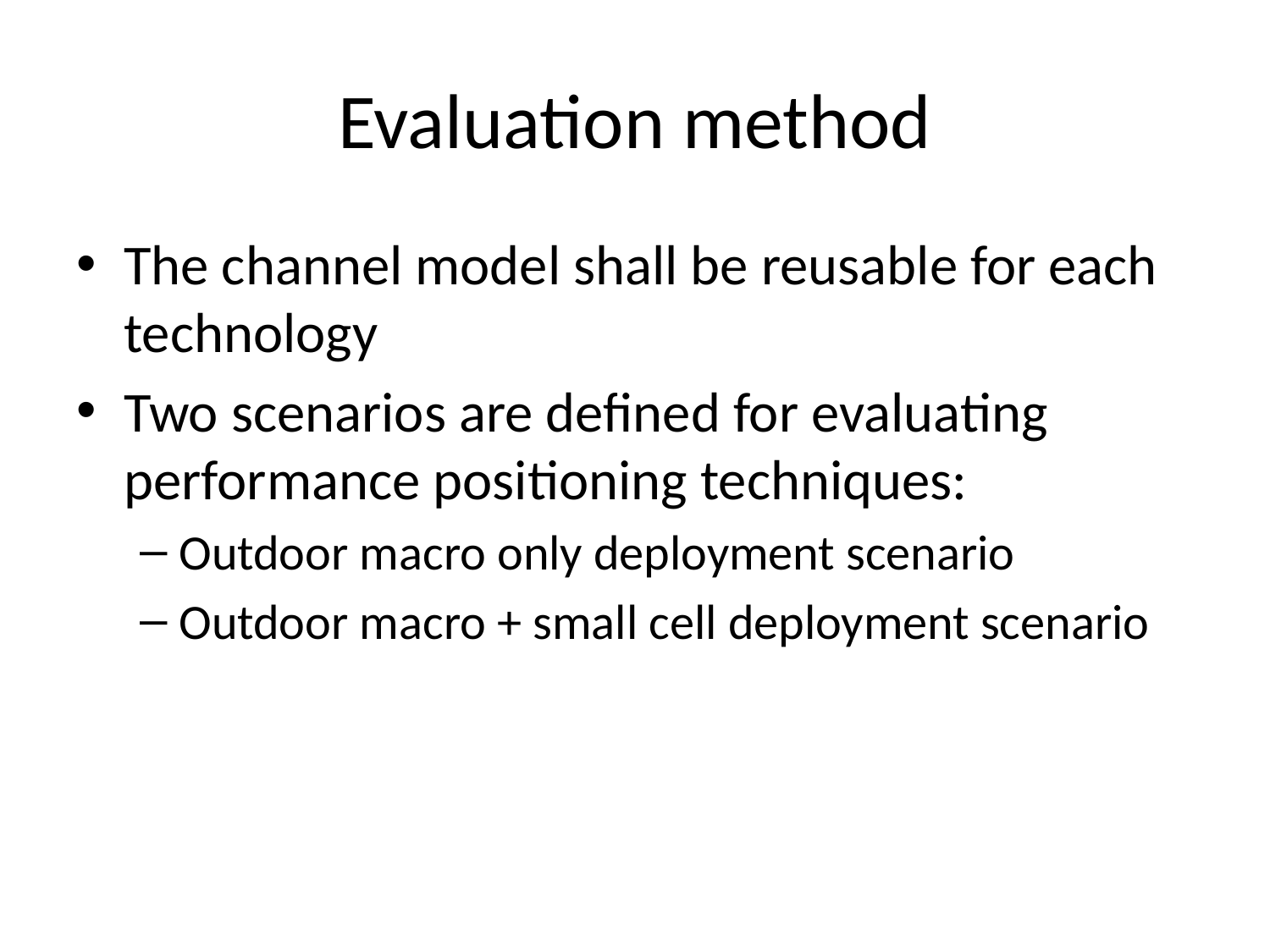

# Evaluation method
The channel model shall be reusable for each technology
Two scenarios are defined for evaluating performance positioning techniques:
Outdoor macro only deployment scenario
Outdoor macro + small cell deployment scenario